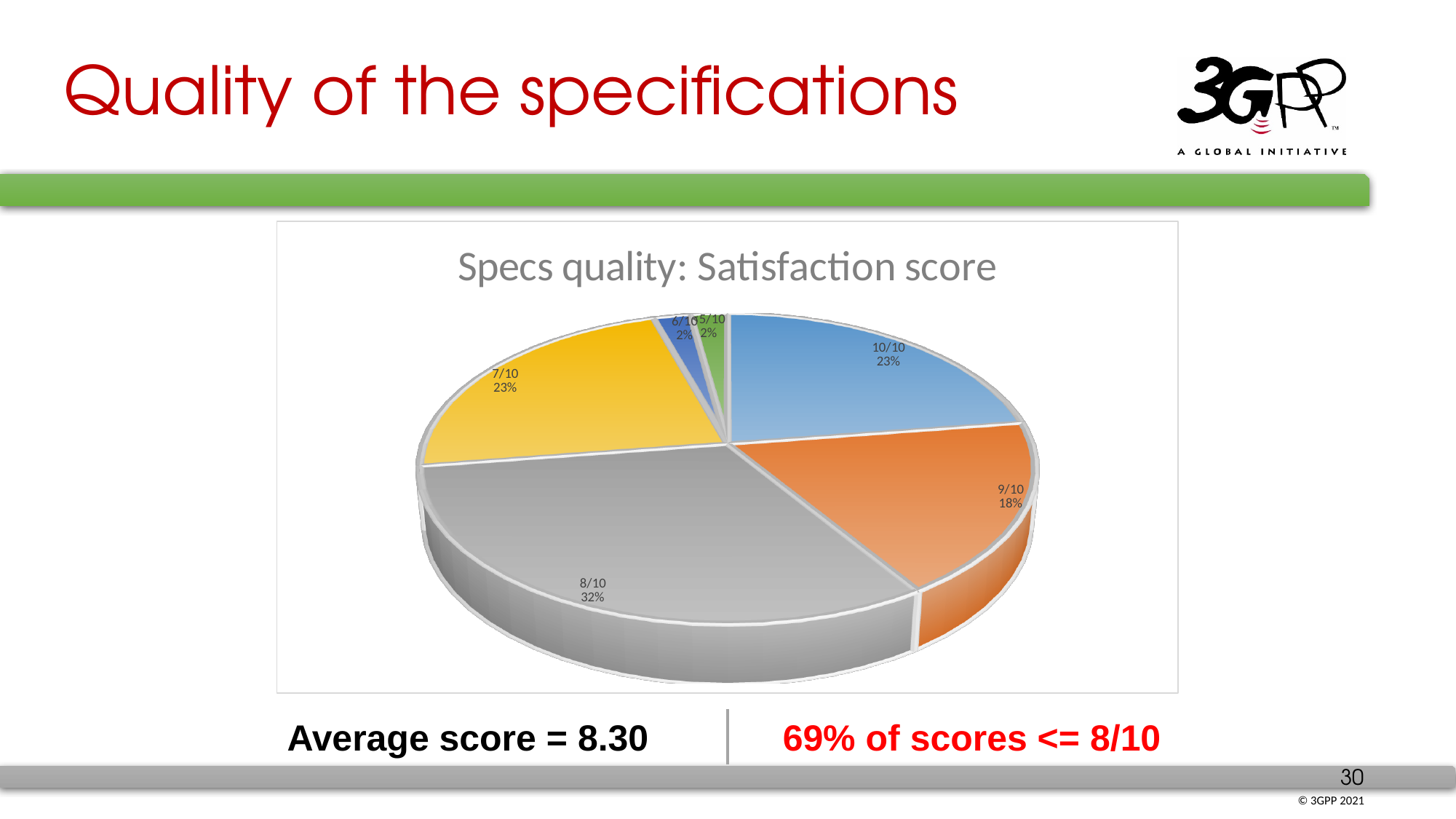

# Quality of the specifications

[unsupported chart]

Average score = 8.30
69% of scores <= 8/10